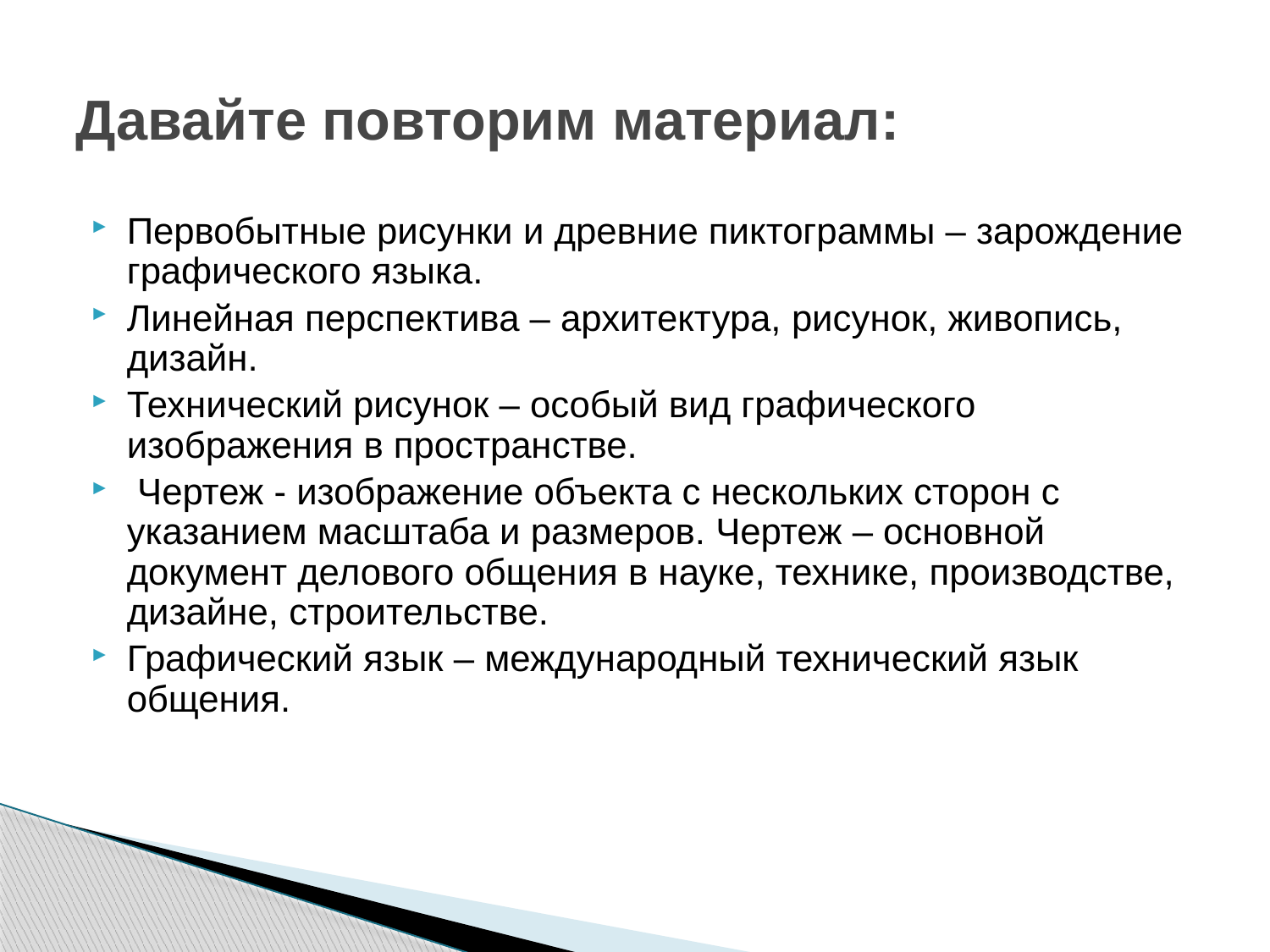

# Давайте повторим материал:
Первобытные рисунки и древние пиктограммы – зарождение графического языка.
Линейная перспектива – архитектура, рисунок, живопись, дизайн.
Технический рисунок – особый вид графического изображения в пространстве.
 Чертеж - изображение объекта с нескольких сторон с указанием масштаба и размеров. Чертеж – основной документ делового общения в науке, технике, производстве, дизайне, строительстве.
Графический язык – международный технический язык общения.